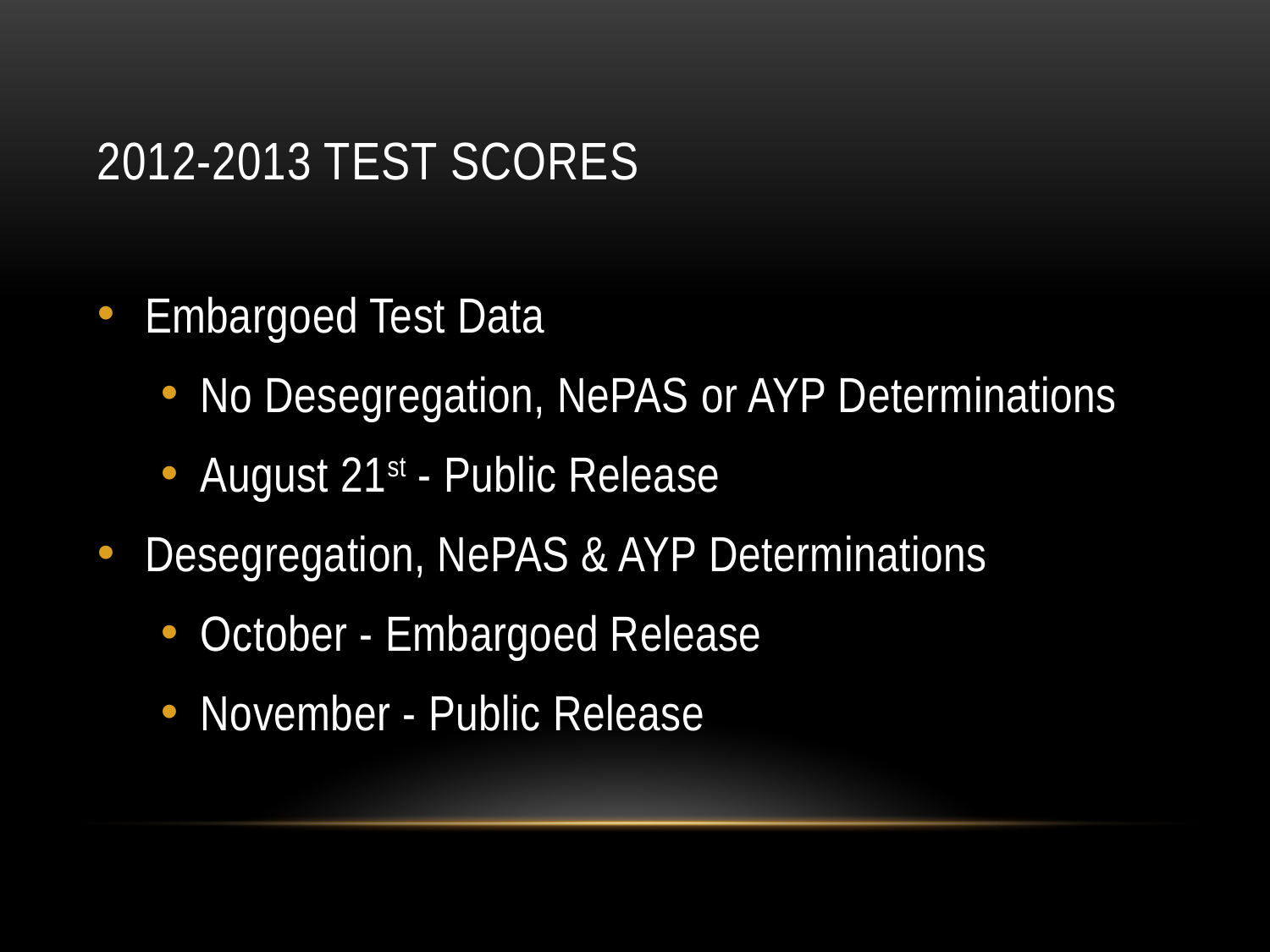

# 2012-2013 Test Scores
Embargoed Test Data
No Desegregation, NePAS or AYP Determinations
August 21st - Public Release
Desegregation, NePAS & AYP Determinations
October - Embargoed Release
November - Public Release